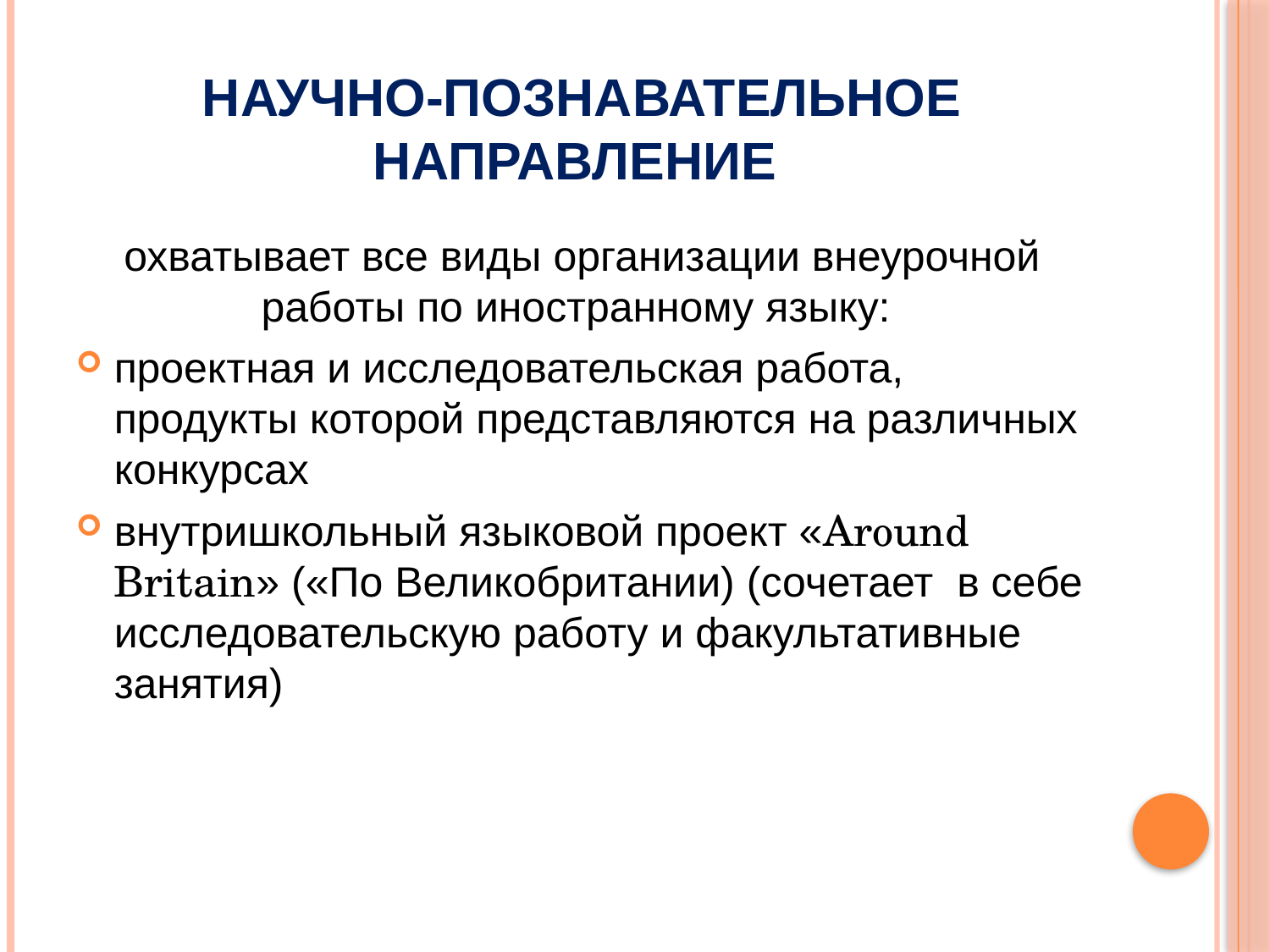

# Научно-познавательное направление
охватывает все виды организации внеурочной работы по иностранному языку:
проектная и исследовательская работа, продукты которой представляются на различных конкурсах
внутришкольный языковой проект «Around Britain» («По Великобритании) (сочетает  в себе исследовательскую работу и факультативные занятия)